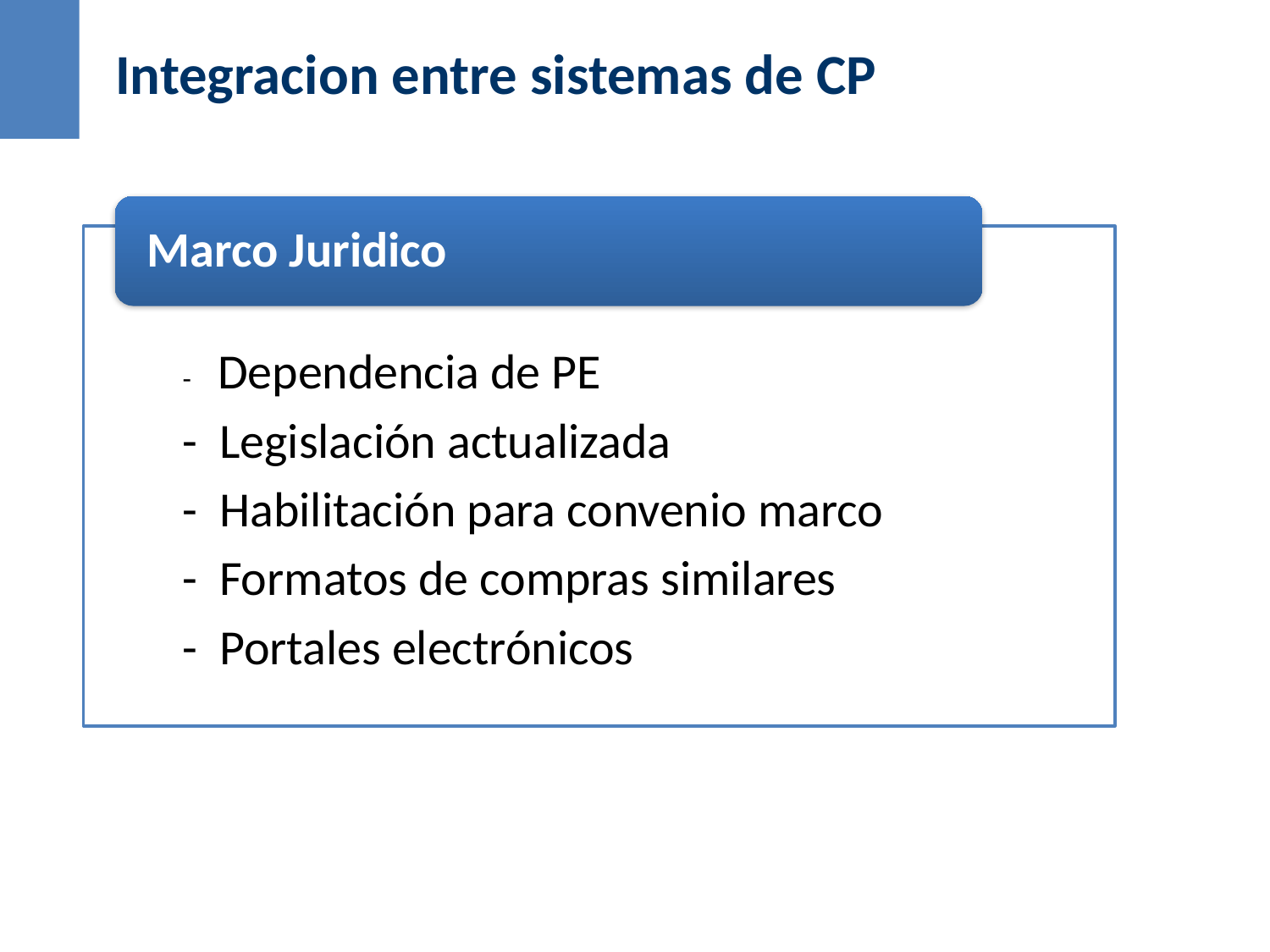

Integracion entre sistemas de CP

Marco Juridico

	-    Dependencia de PE
   	-  Legislación actualizada
    	-  Habilitación para convenio marco
	-  Formatos de compras similares
	-  Portales electrónicos